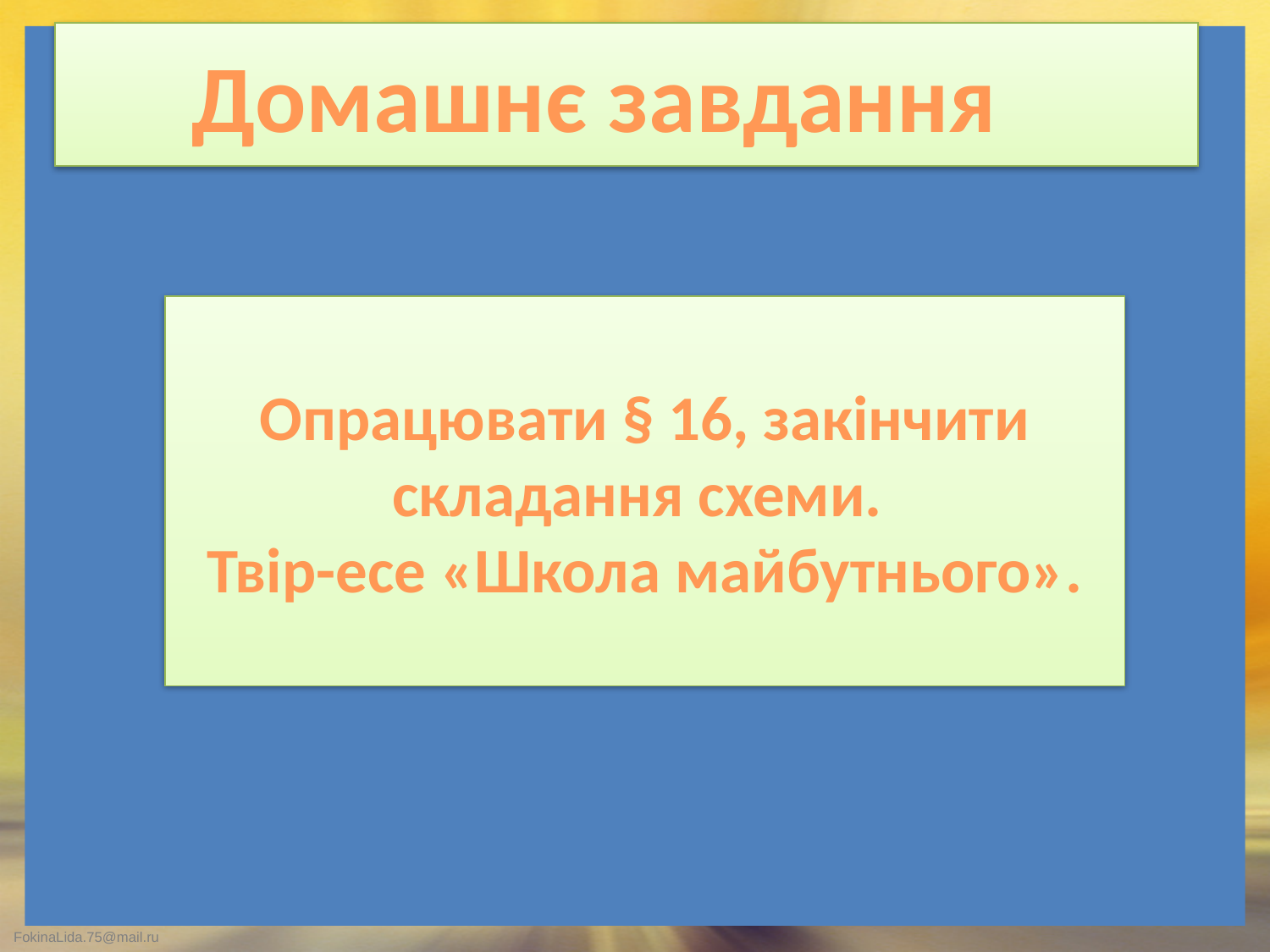

# Домашнє завдання
Опрацювати § 16, закінчити складання схеми.
Твір-есе «Школа майбутнього».